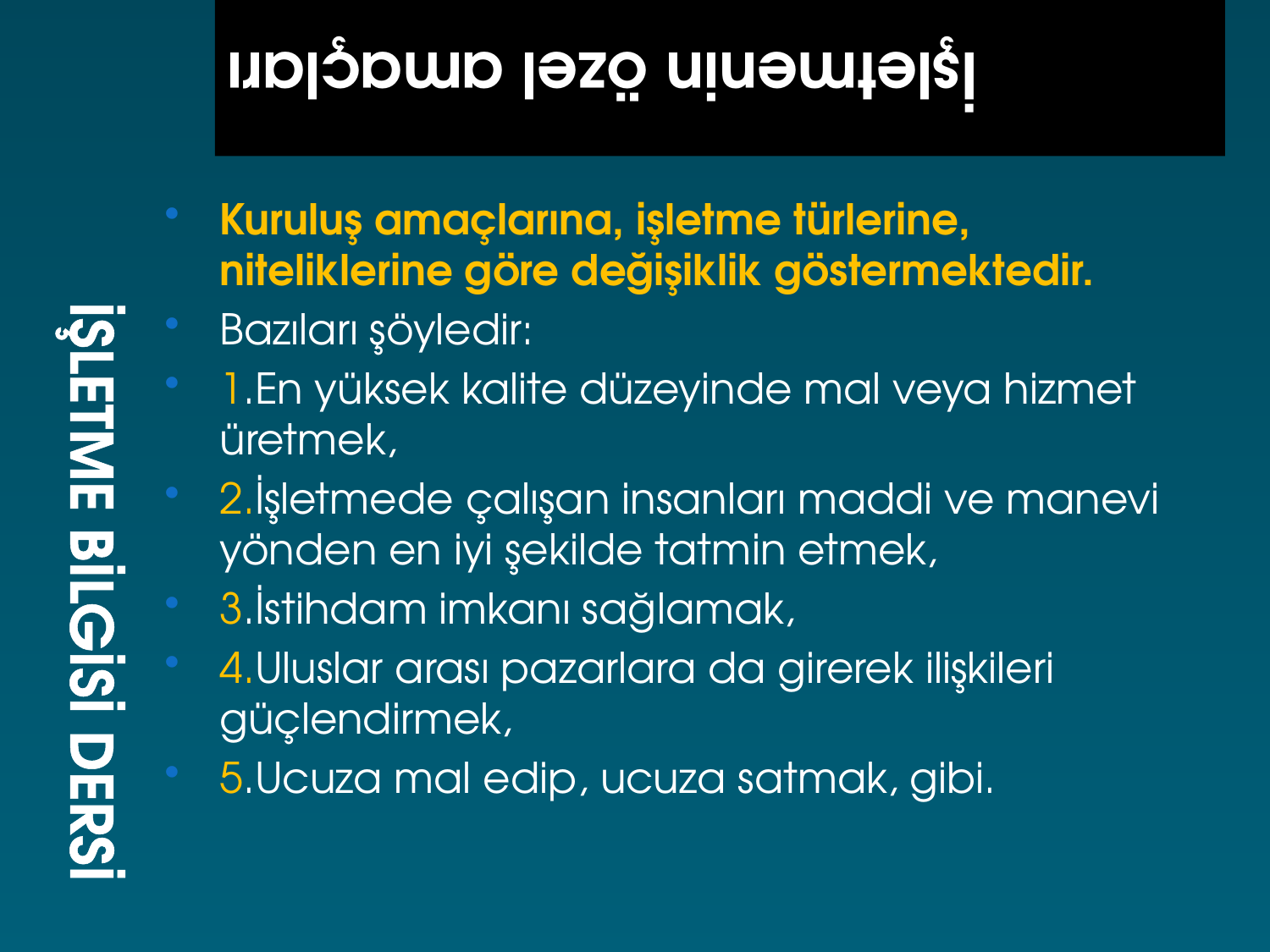

İşletmenin özel amaçları
# İŞLETME BİLGİSİ DERSİ
Kuruluş amaçlarına, işletme türlerine, niteliklerine göre değişiklik göstermektedir.
Bazıları şöyledir:
1.En yüksek kalite düzeyinde mal veya hizmet üretmek,
2.İşletmede çalışan insanları maddi ve manevi yönden en iyi şekilde tatmin etmek,
3.İstihdam imkanı sağlamak,
4.Uluslar arası pazarlara da girerek ilişkileri güçlendirmek,
5.Ucuza mal edip, ucuza satmak, gibi.